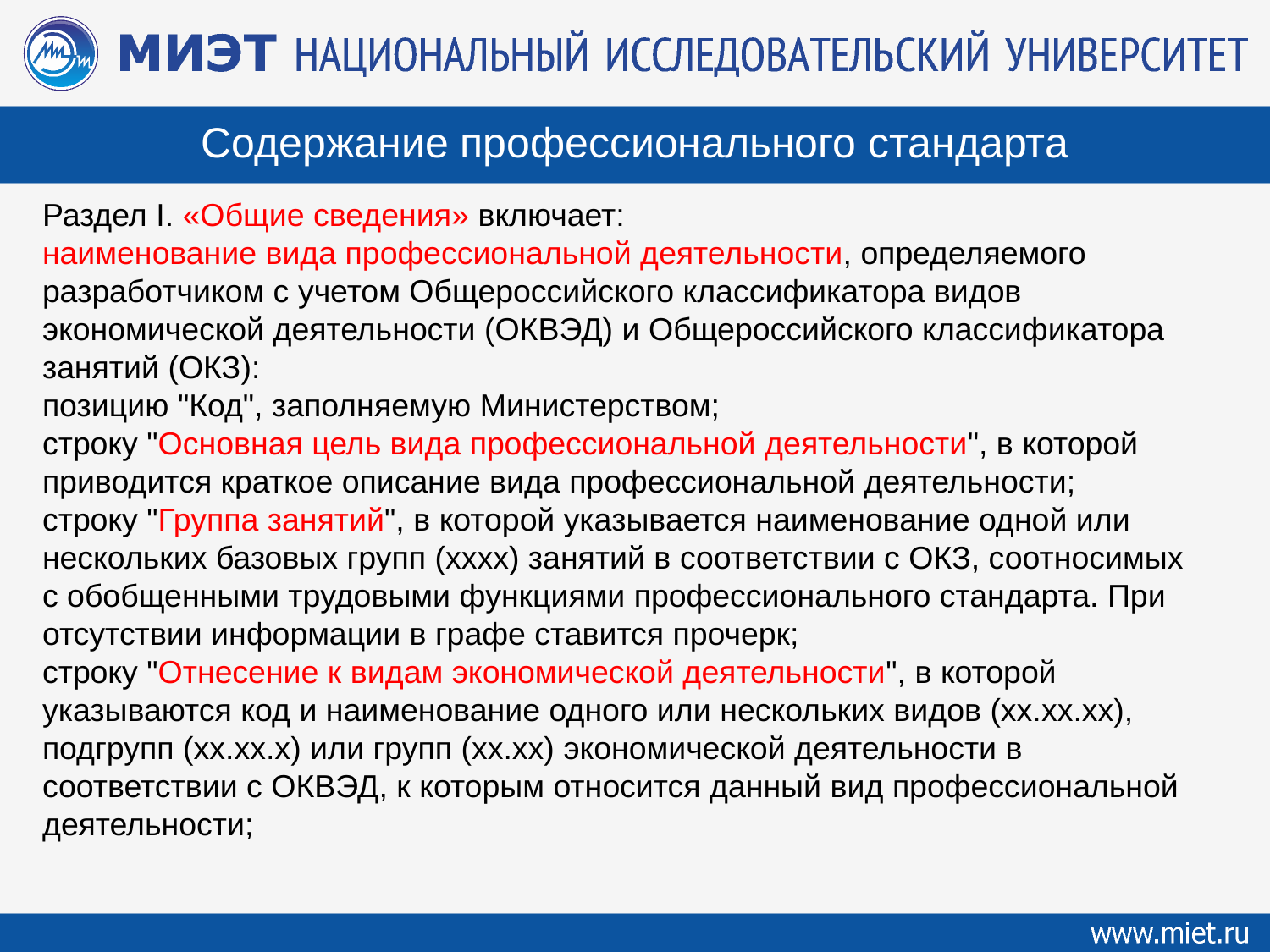

Содержание профессионального стандарта
Раздел I. «Общие сведения» включает:
наименование вида профессиональной деятельности, определяемого разработчиком с учетом Общероссийского классификатора видов экономической деятельности (ОКВЭД) и Общероссийского классификатора занятий (ОКЗ):
позицию "Код", заполняемую Министерством;
строку "Основная цель вида профессиональной деятельности", в которой приводится краткое описание вида профессиональной деятельности;
строку "Группа занятий", в которой указывается наименование одной или нескольких базовых групп (xxxx) занятий в соответствии с ОКЗ, соотносимых с обобщенными трудовыми функциями профессионального стандарта. При отсутствии информации в графе ставится прочерк;
строку "Отнесение к видам экономической деятельности", в которой указываются код и наименование одного или нескольких видов (xx.xx.xx), подгрупп (xx.xx.x) или групп (xx.xx) экономической деятельности в соответствии с ОКВЭД, к которым относится данный вид профессиональной деятельности;